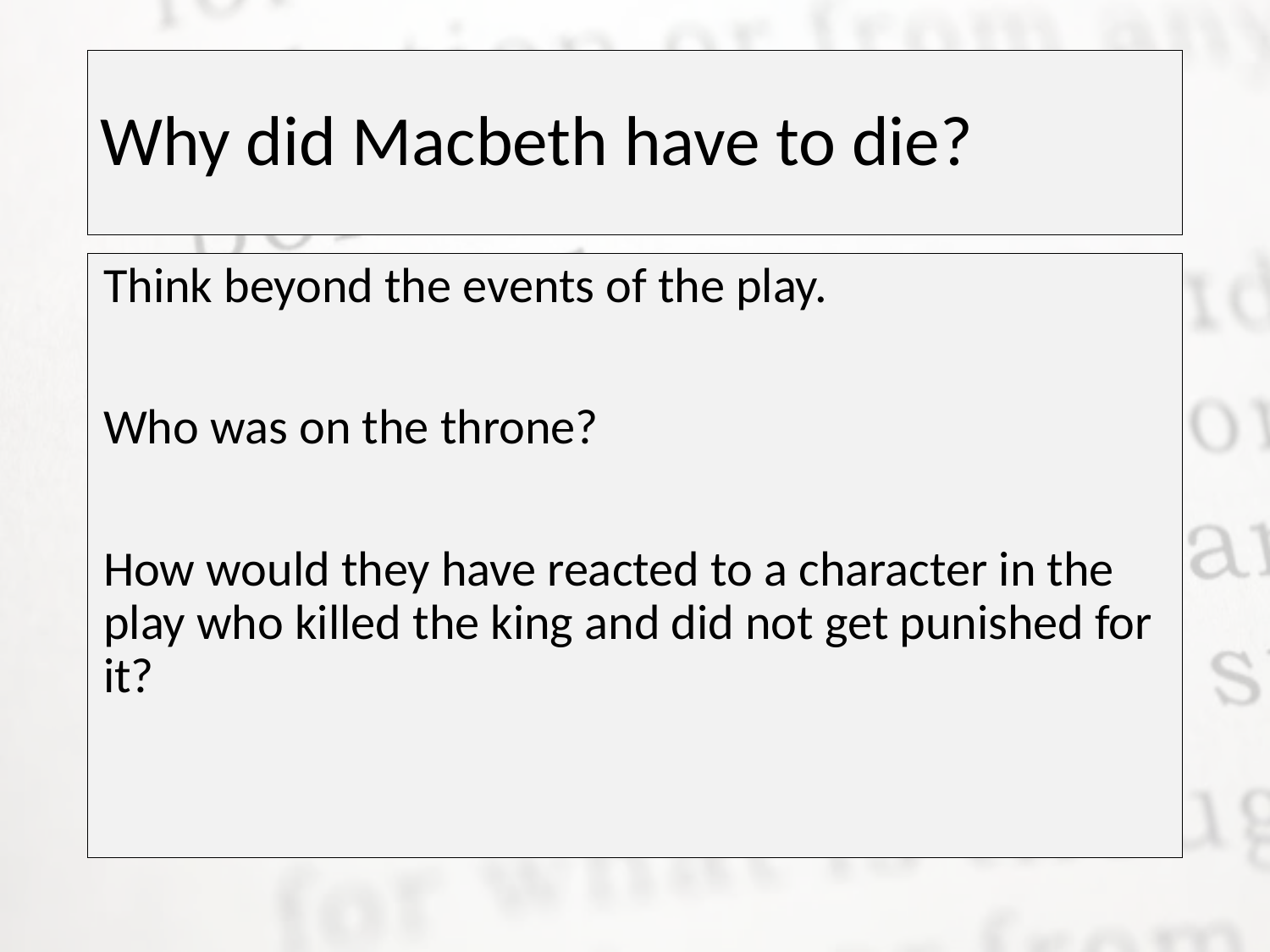

# Why did Macbeth have to die?
Think beyond the events of the play.

Who was on the throne?

How would they have reacted to a character in the play who killed the king and did not get punished for it?